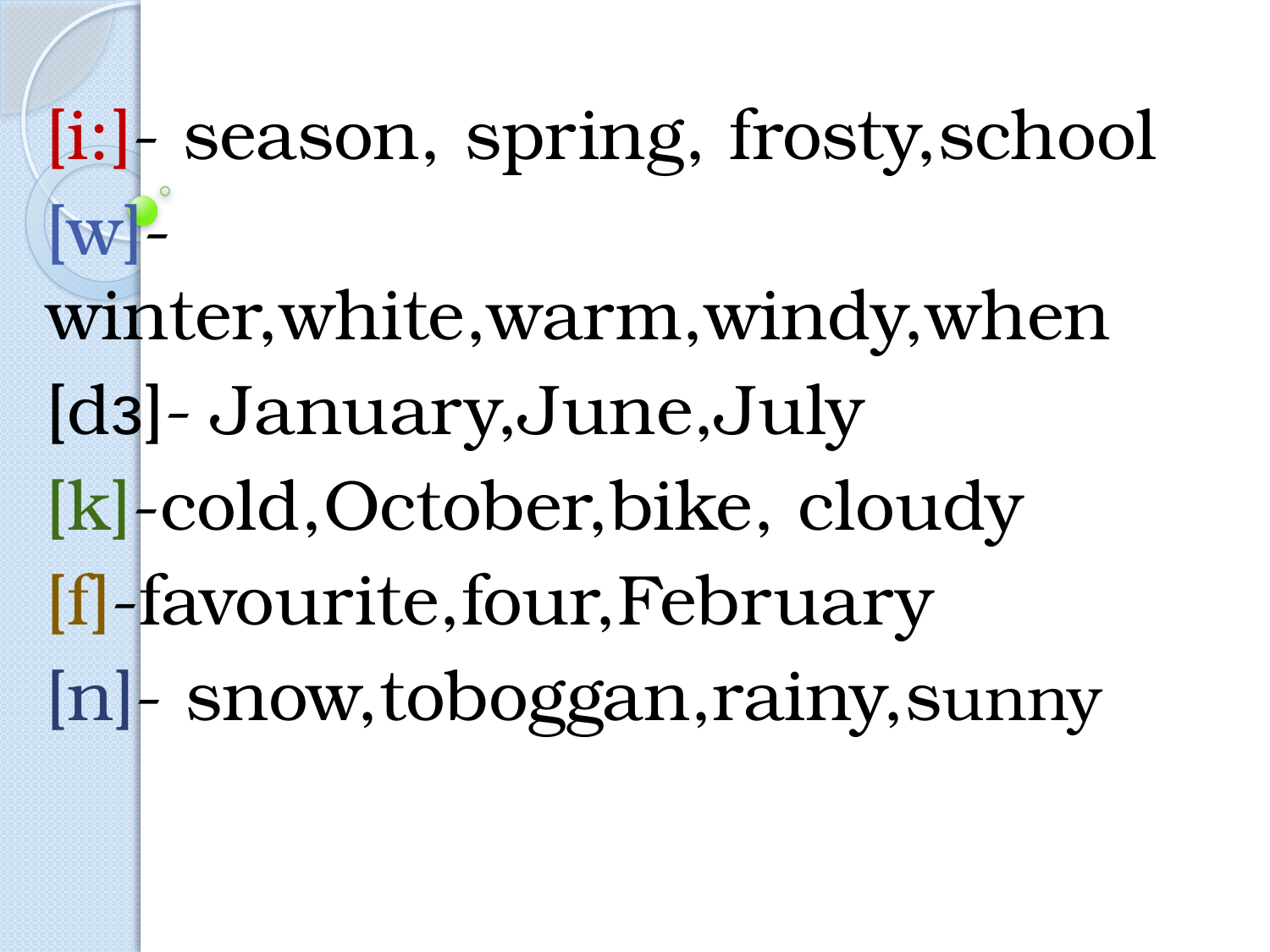

[i:]- season, spring, frosty,school
[w]-winter,white,warm,windy,when
[dз]- January,June,July
[k]-cold,October,bike, cloudy
[f]-favourite,four,February
[n]- snow,toboggan,rainy,sunny